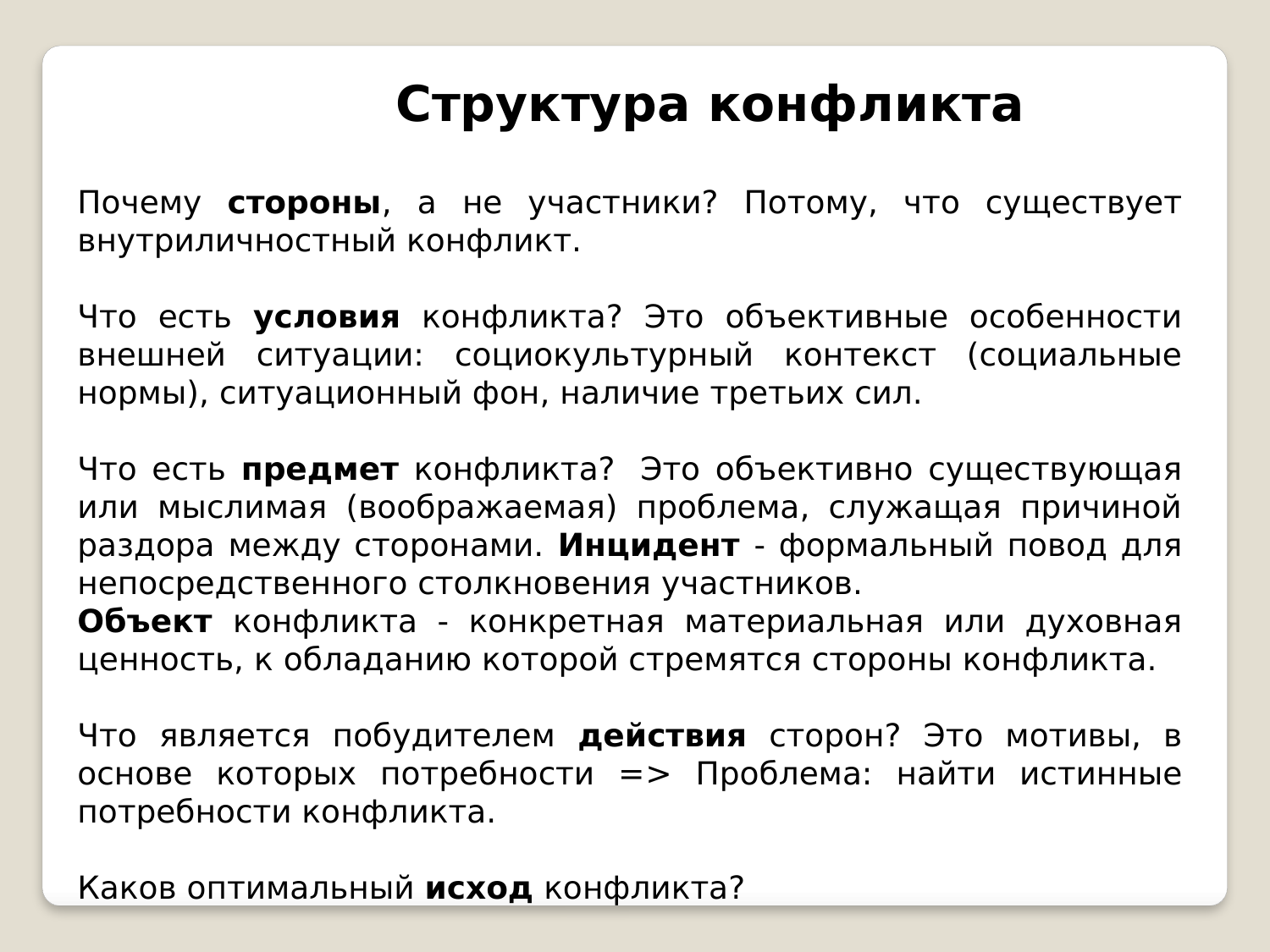

Структура конфликта
Почему стороны, а не участники? Потому, что существует внутриличностный конфликт.

Что есть условия конфликта? Это объективные особенности внешней ситуации: социокультурный контекст (социальные нормы), ситуационный фон, наличие третьих сил.

Что есть предмет конфликта?  Это объективно существующая или мыслимая (воображаемая) проблема, служащая причиной раздора между сторонами. Инцидент - формальный повод для непосредственного столкновения участников.
Объект конфликта - конкретная материальная или духовная ценность, к обладанию которой стремятся стороны конфликта.

Что является побудителем действия сторон? Это мотивы, в основе которых потребности => Проблема: найти истинные потребности конфликта.

Каков оптимальный исход конфликта?